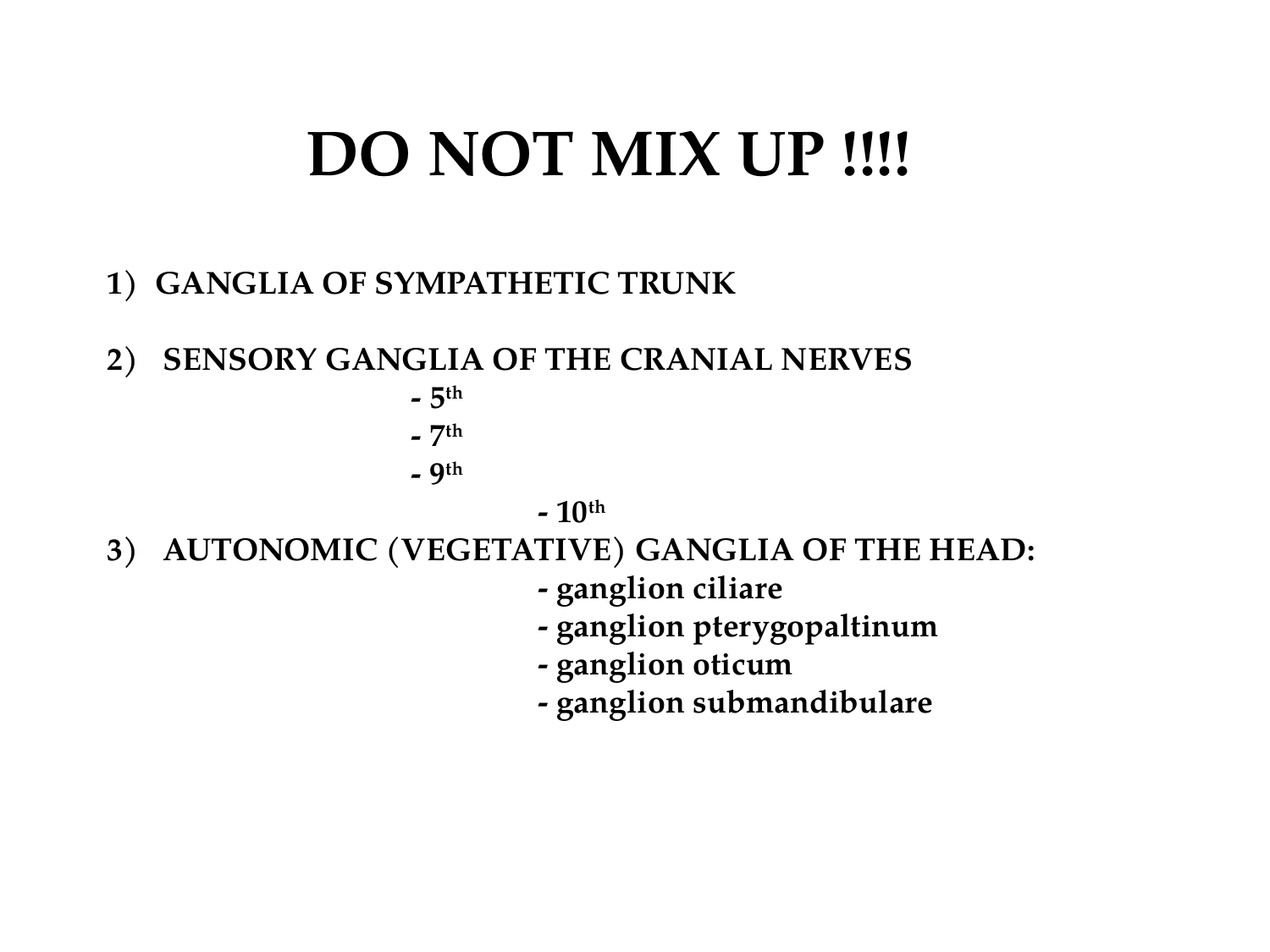

DO NOT MIX UP !!!!
GANGLIA OF SYMPATHETIC TRUNK

2)   SENSORY GANGLIA OF THE CRANIAL NERVES
			- 5th
			- 7th
			- 9th
			- 10th
3)   AUTONOMIC (VEGETATIVE) GANGLIA OF THE HEAD:
			- ganglion ciliare
			- ganglion pterygopaltinum
			- ganglion oticum
			- ganglion submandibulare